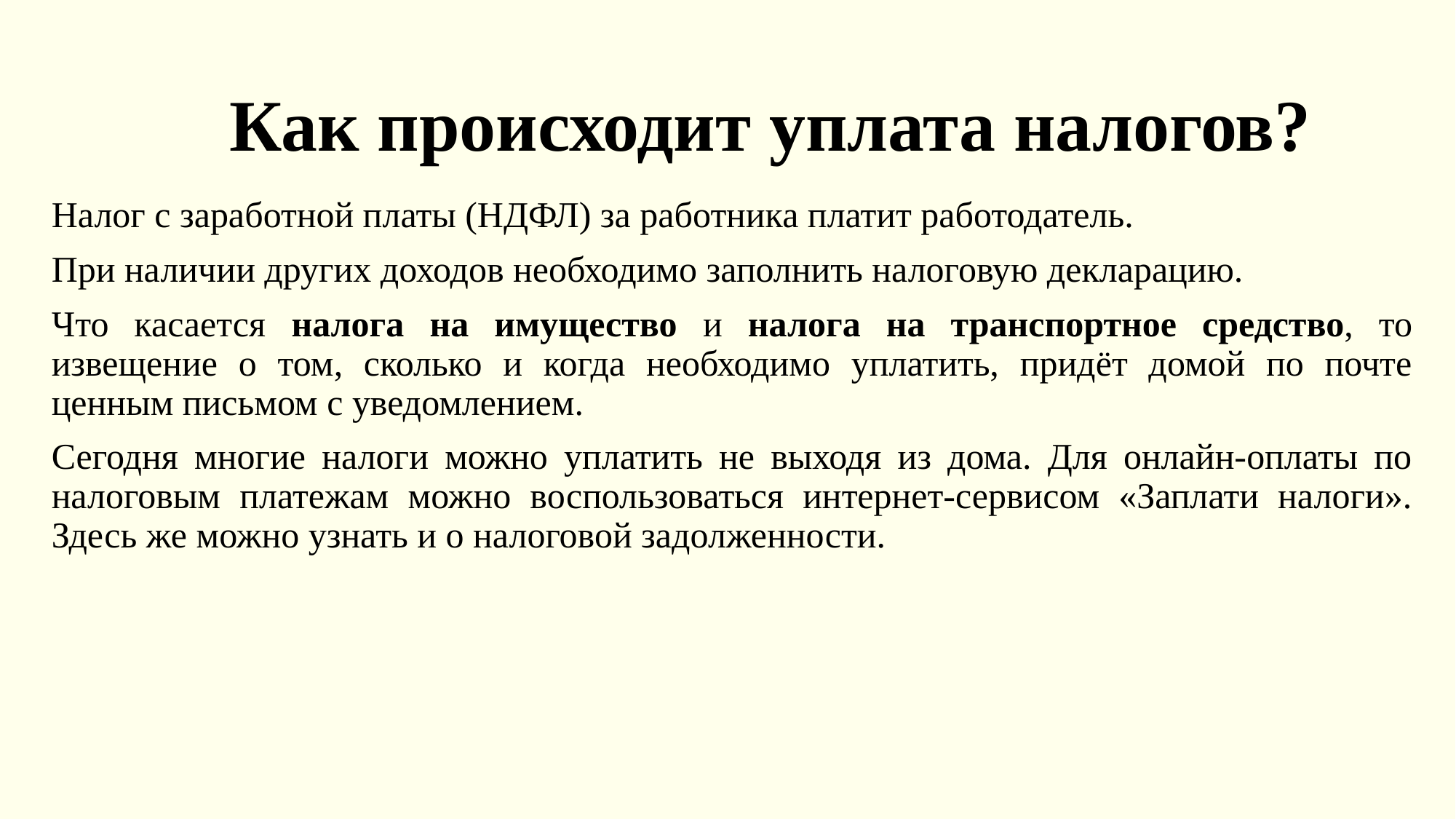

# Как происходит уплата налогов?
Налог с заработной платы (НДФЛ) за работника платит работодатель.
При наличии других доходов необходимо заполнить налоговую декларацию.
Что касается налога на имущество и налога на транспортное средство, то извещение о том, сколько и когда необходимо уплатить, придёт домой по почте ценным письмом с уведомлением.
Сегодня многие налоги можно уплатить не выходя из дома. Для онлайн-оплаты по налоговым платежам можно воспользоваться интернет-сервисом «Заплати налоги». Здесь же можно узнать и о налоговой задолженности.